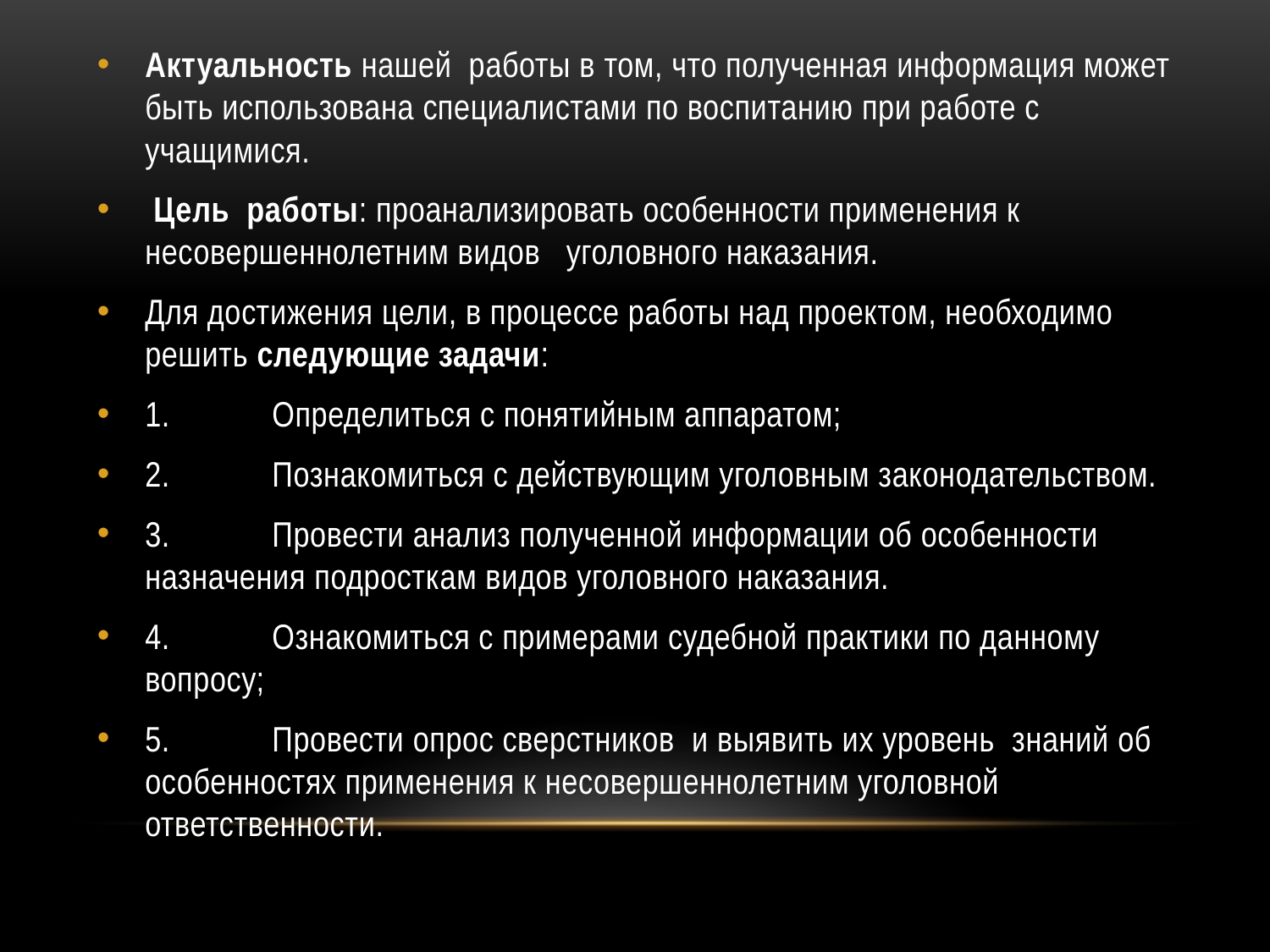

Актуальность нашей  работы в том, что полученная информация может быть использована специалистами по воспитанию при работе с учащимися.
 Цель  работы: проанализировать особенности применения к  несовершеннолетним видов   уголовного наказания.
Для достижения цели, в процессе работы над проектом, необходимо решить следующие задачи:
1.	Определиться с понятийным аппаратом;
2.	Познакомиться с действующим уголовным законодательством.
3.	Провести анализ полученной информации об особенности назначения подросткам видов уголовного наказания.
4.	Ознакомиться с примерами судебной практики по данному вопросу;
5.	Провести опрос сверстников  и выявить их уровень  знаний об особенностях применения к несовершеннолетним уголовной ответственности.